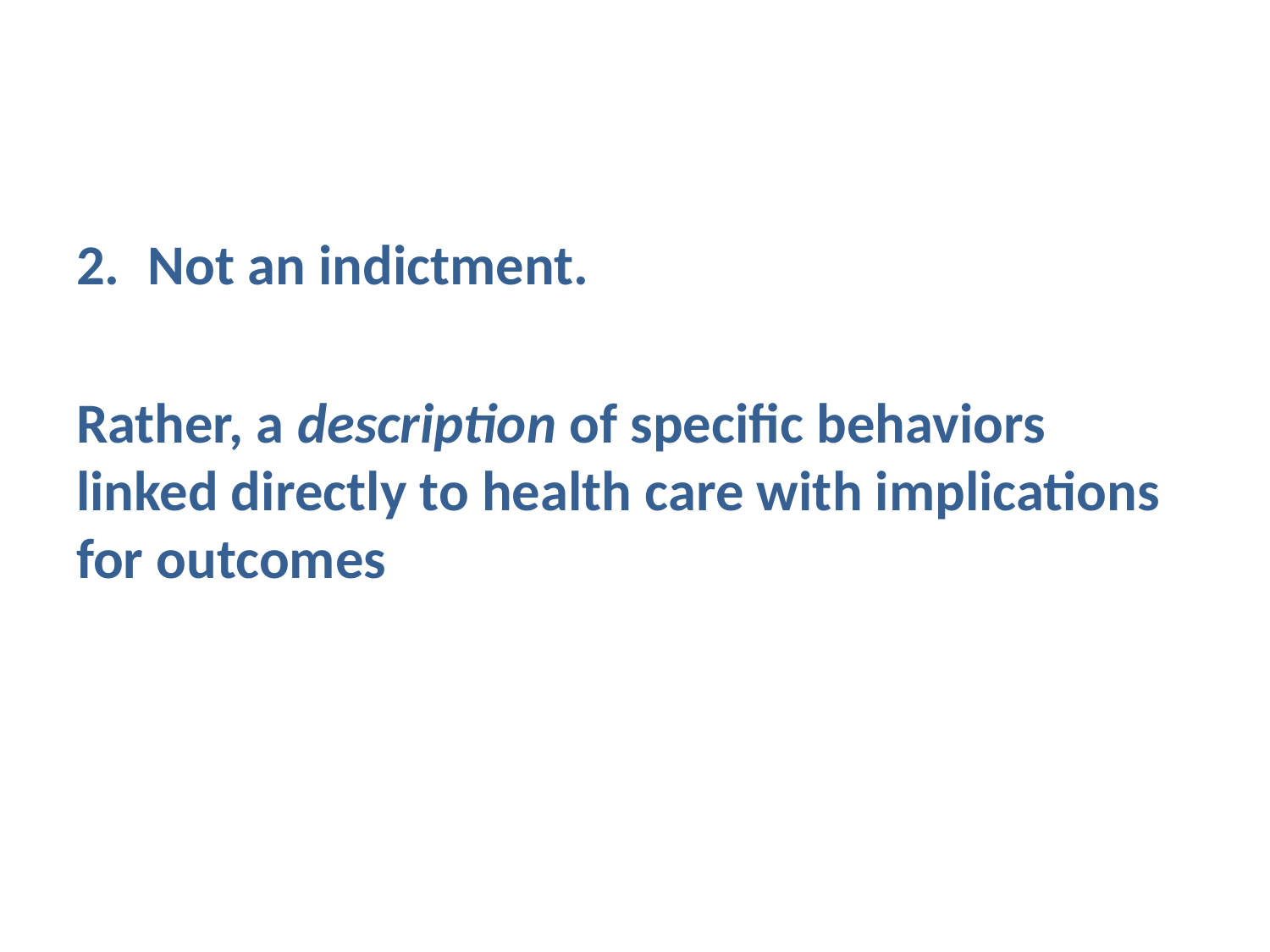

Not an indictment.

Rather, a description of specific behaviors linked directly to health care with implications for outcomes